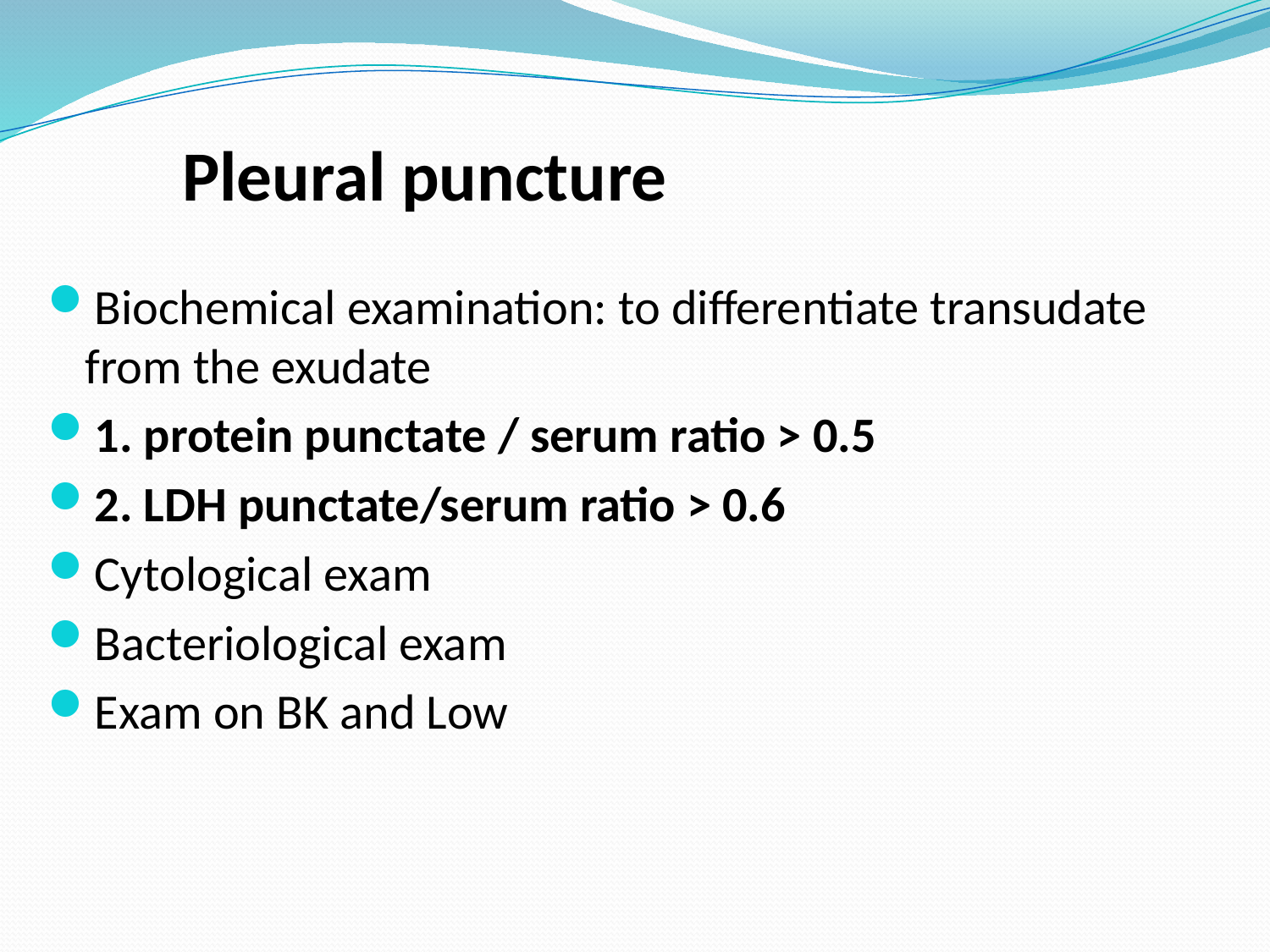

# Pleural puncture
Biochemical examination: to differentiate transudate from the exudate
1. protein punctate / serum ratio > 0.5
2. LDH punctate/serum ratio > 0.6
Cytological exam
Bacteriological exam
Exam on BK and Low